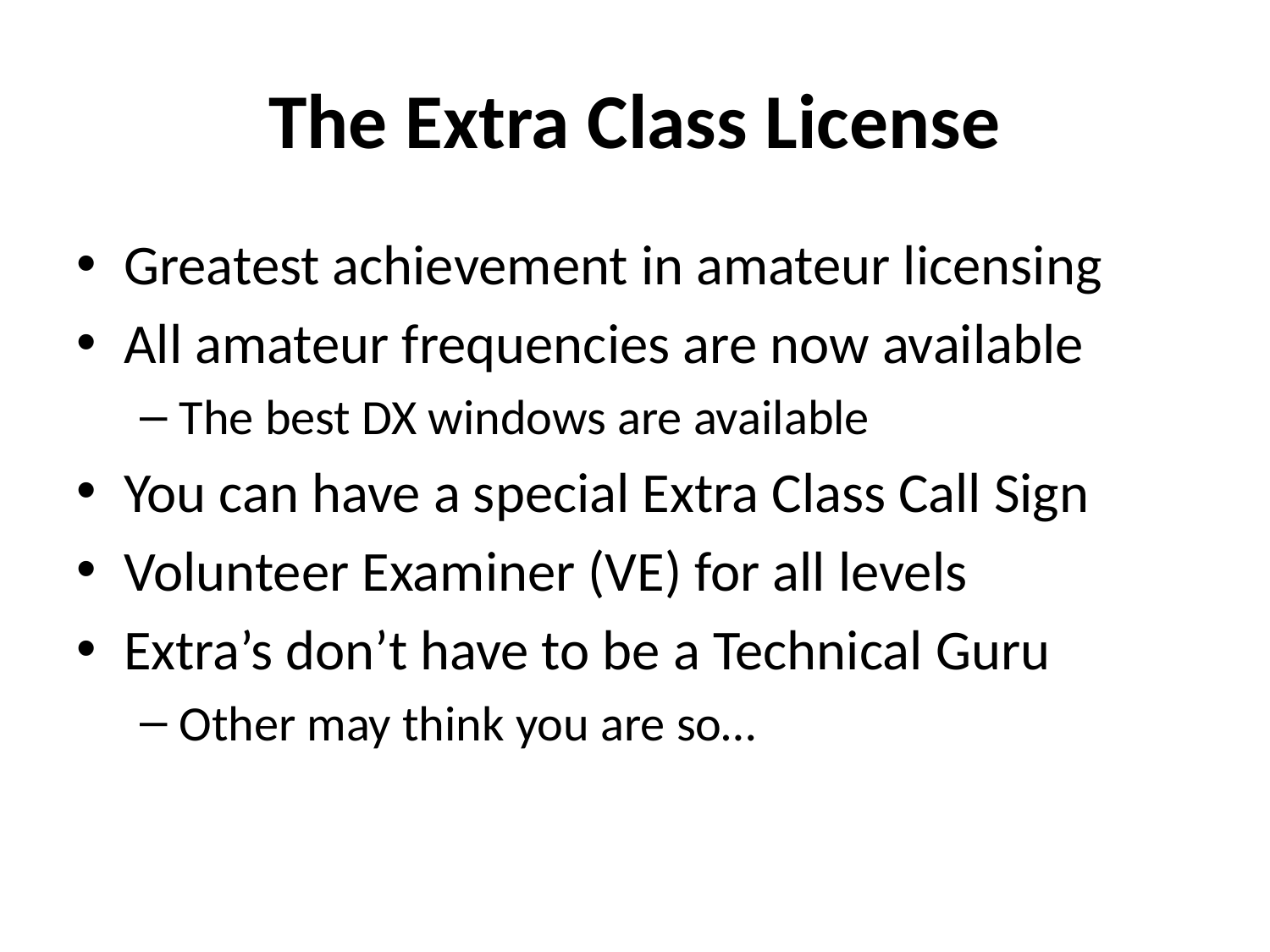

# The Extra Class License
Greatest achievement in amateur licensing
All amateur frequencies are now available
The best DX windows are available
You can have a special Extra Class Call Sign
Volunteer Examiner (VE) for all levels
Extra’s don’t have to be a Technical Guru
Other may think you are so…